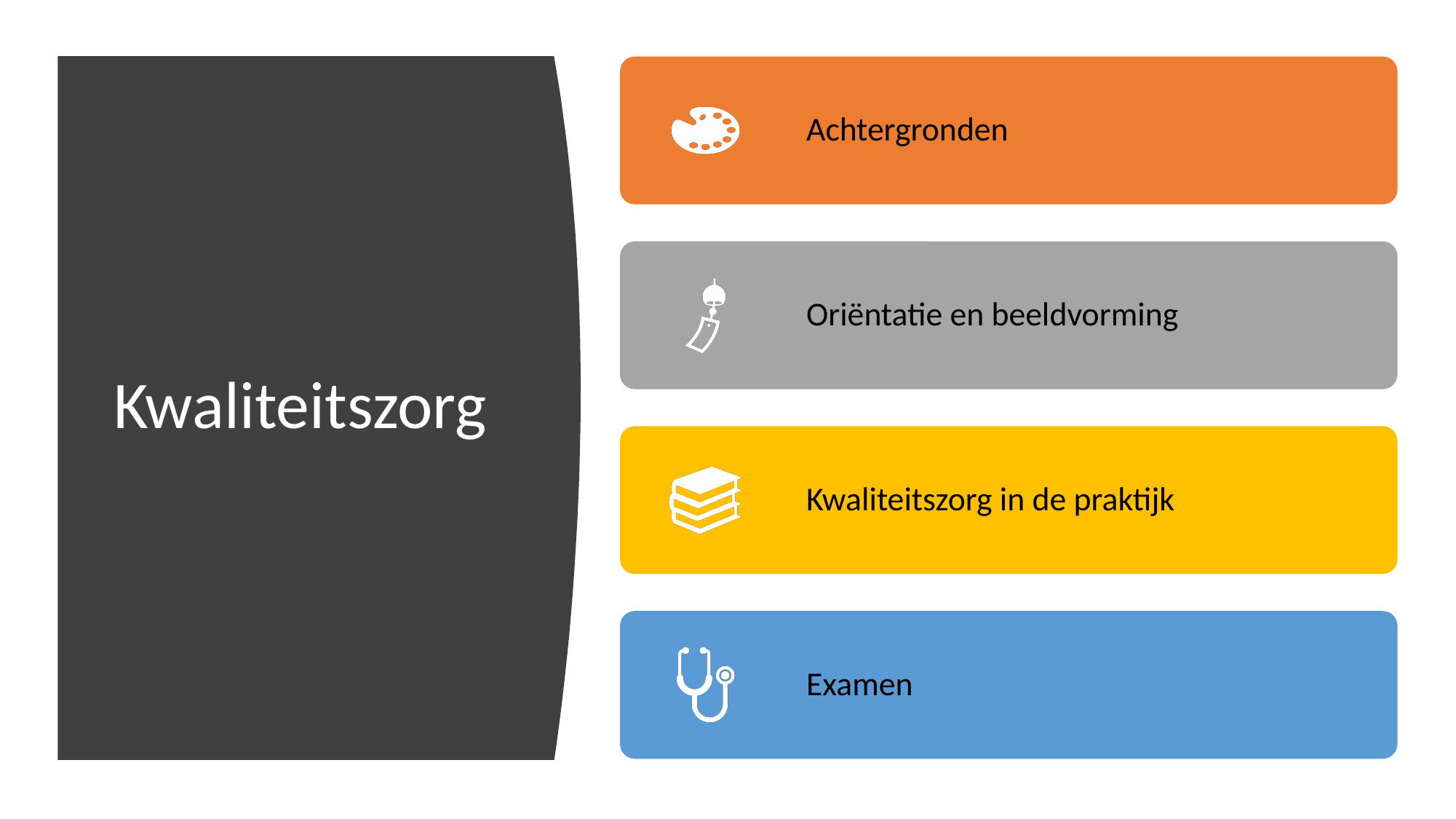

Achtergronden
Oriëntatie en beeldvorming
Kwaliteitszorg in de praktijk
Examen

# Kwaliteitszorg